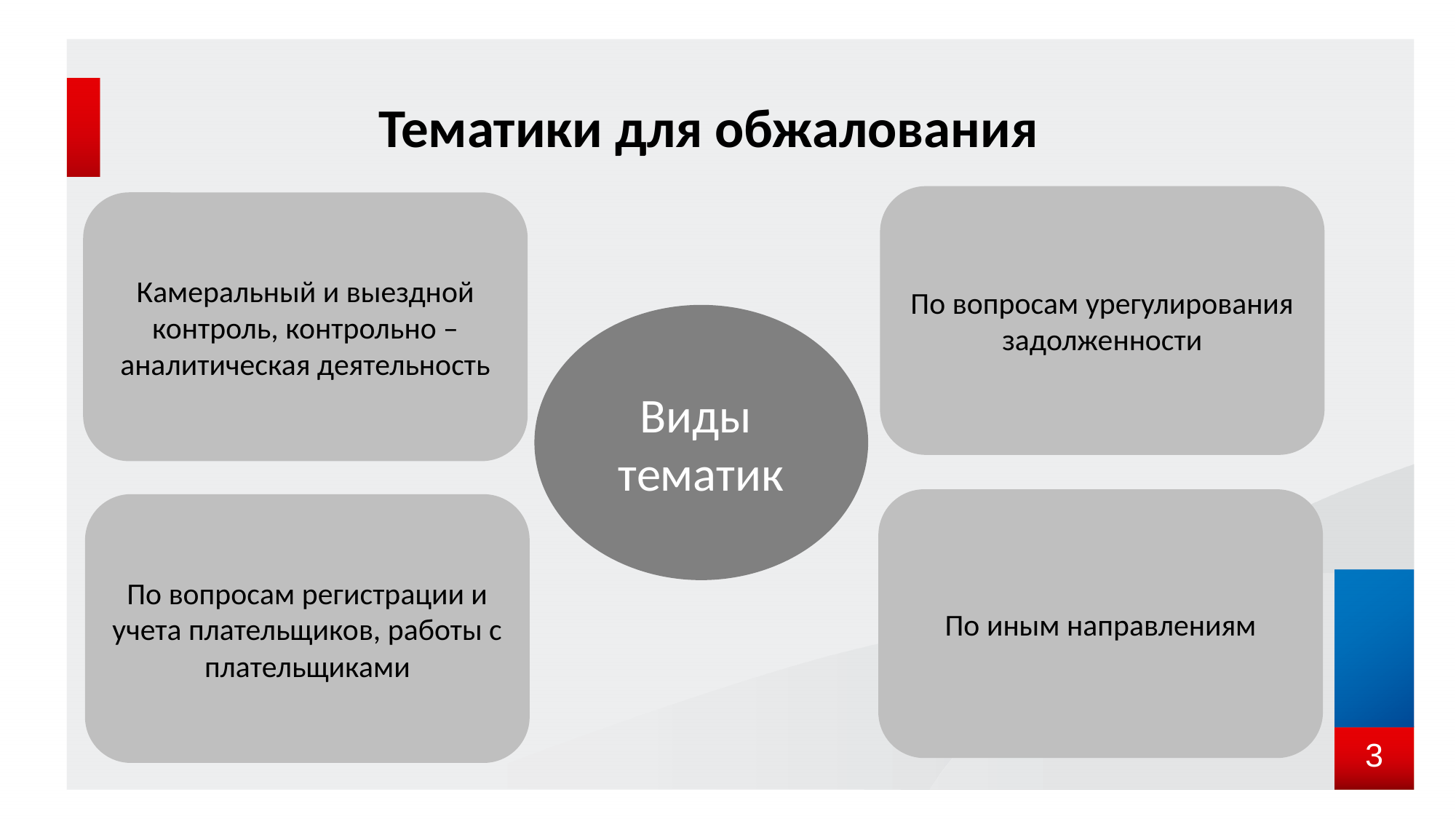

# Тематики для обжалования
По вопросам урегулирования задолженности
Камеральный и выездной контроль, контрольно – аналитическая деятельность
Виды
тематик
По иным направлениям
По вопросам регистрации и учета плательщиков, работы с плательщиками
3